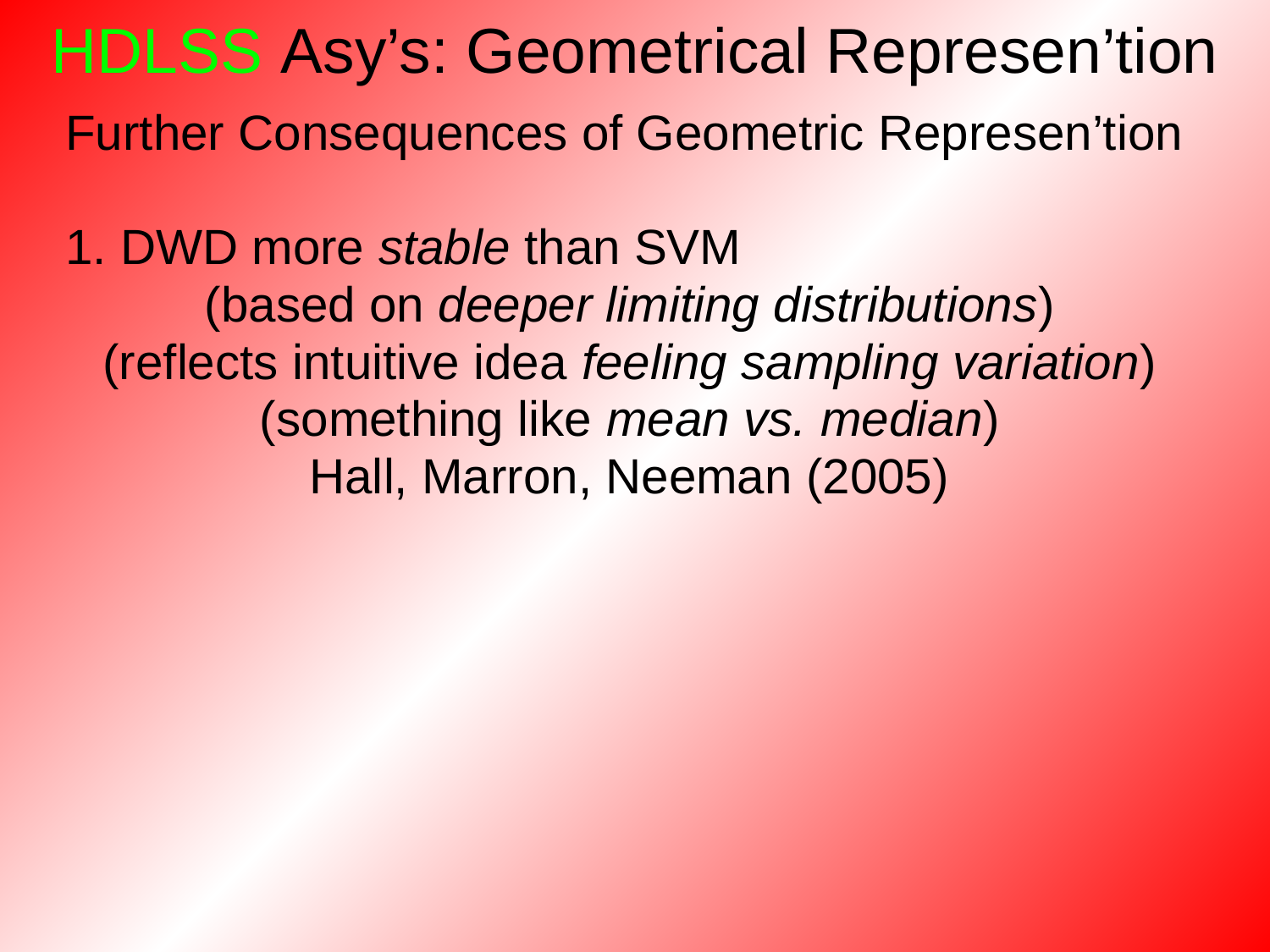

HDLSS Asy’s: Geometrical Represen’tion
Further Consequences of Geometric Represen’tion

1. DWD more stable than SVM
(based on deeper limiting distributions)
(reflects intuitive idea feeling sampling variation)
(something like mean vs. median)
Hall, Marron, Neeman (2005)